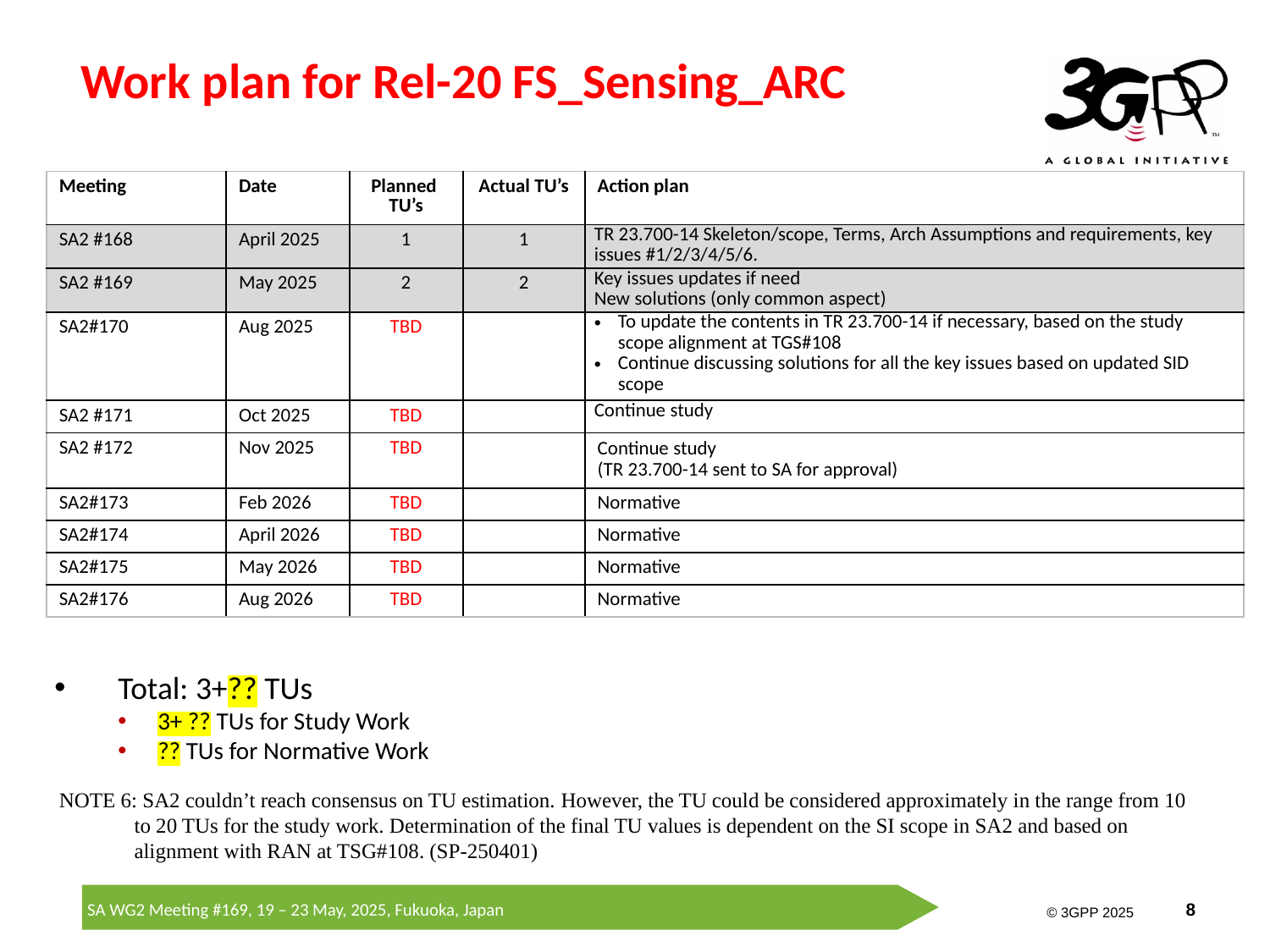

# Work plan for Rel-20 FS_Sensing_ARC
| Meeting | Date | Planned TU’s | Actual TU’s | Action plan |
| --- | --- | --- | --- | --- |
| SA2 #168 | April 2025 | 1 | 1 | TR 23.700-14 Skeleton/scope, Terms, Arch Assumptions and requirements, key issues #1/2/3/4/5/6. |
| SA2 #169 | May 2025 | 2 | 2 | Key issues updates if need New solutions (only common aspect) |
| SA2#170 | Aug 2025 | TBD |  | To update the contents in TR 23.700-14 if necessary, based on the study scope alignment at TGS#108 Continue discussing solutions for all the key issues based on updated SID scope |
| SA2 #171 | Oct 2025 | TBD |  | Continue study |
| SA2 #172 | Nov 2025 | TBD |  | Continue study (TR 23.700-14 sent to SA for approval) |
| SA2#173 | Feb 2026 | TBD |  | Normative |
| SA2#174 | April 2026 | TBD |  | Normative |
| SA2#175 | May 2026 | TBD |  | Normative |
| SA2#176 | Aug 2026 | TBD |  | Normative |
Total: 3+?? TUs
3+ ?? TUs for Study Work
?? TUs for Normative Work
NOTE 6: SA2 couldn’t reach consensus on TU estimation. However, the TU could be considered approximately in the range from 10 to 20 TUs for the study work. Determination of the final TU values is dependent on the SI scope in SA2 and based on alignment with RAN at TSG#108. (SP-250401)